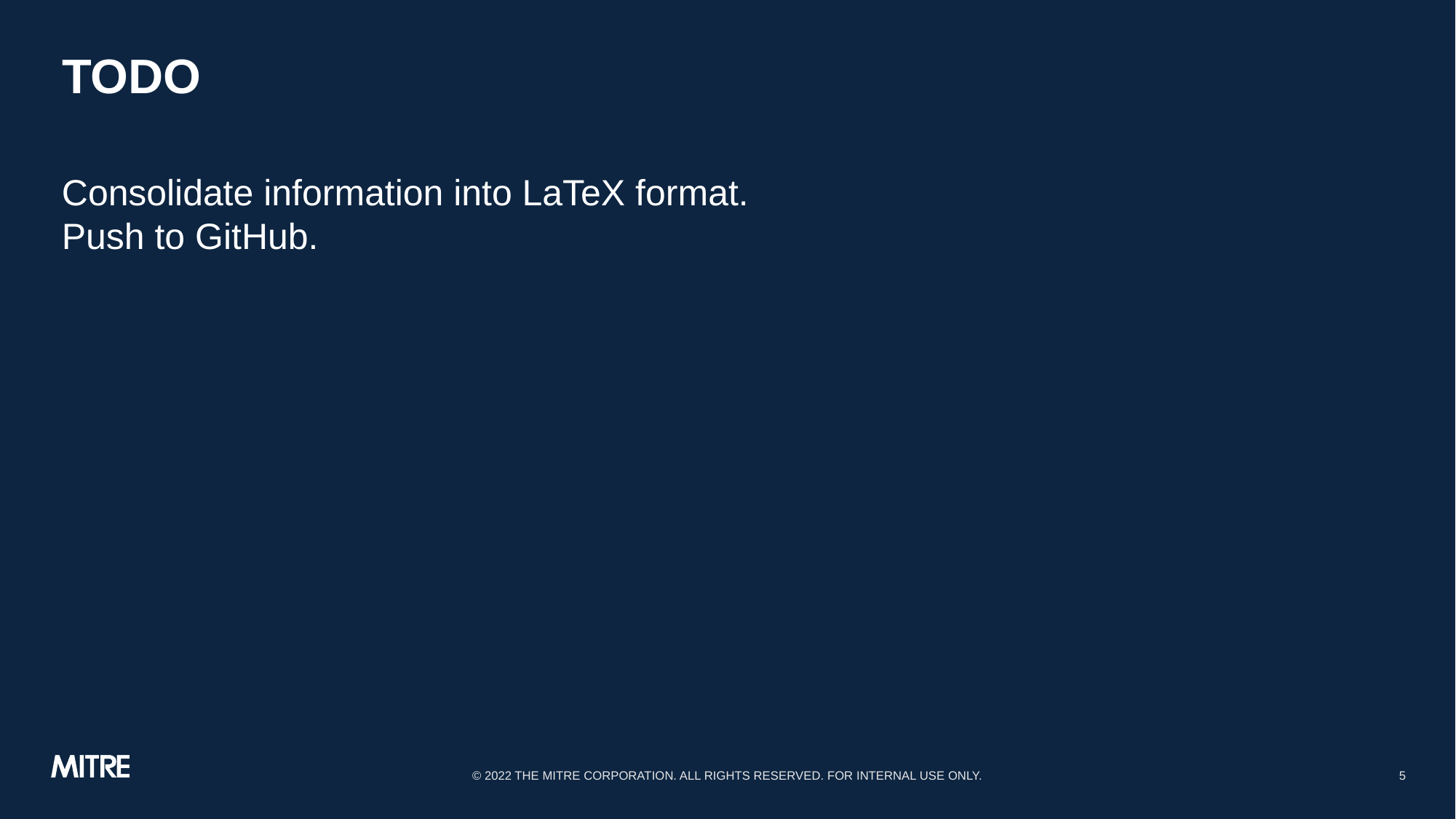

# TODO
Consolidate information into LaTeX format.
Push to GitHub.
© 2022 THE MITRE CORPORATION. ALL RIGHTS RESERVED. FOR INTERNAL USE ONLY.
5